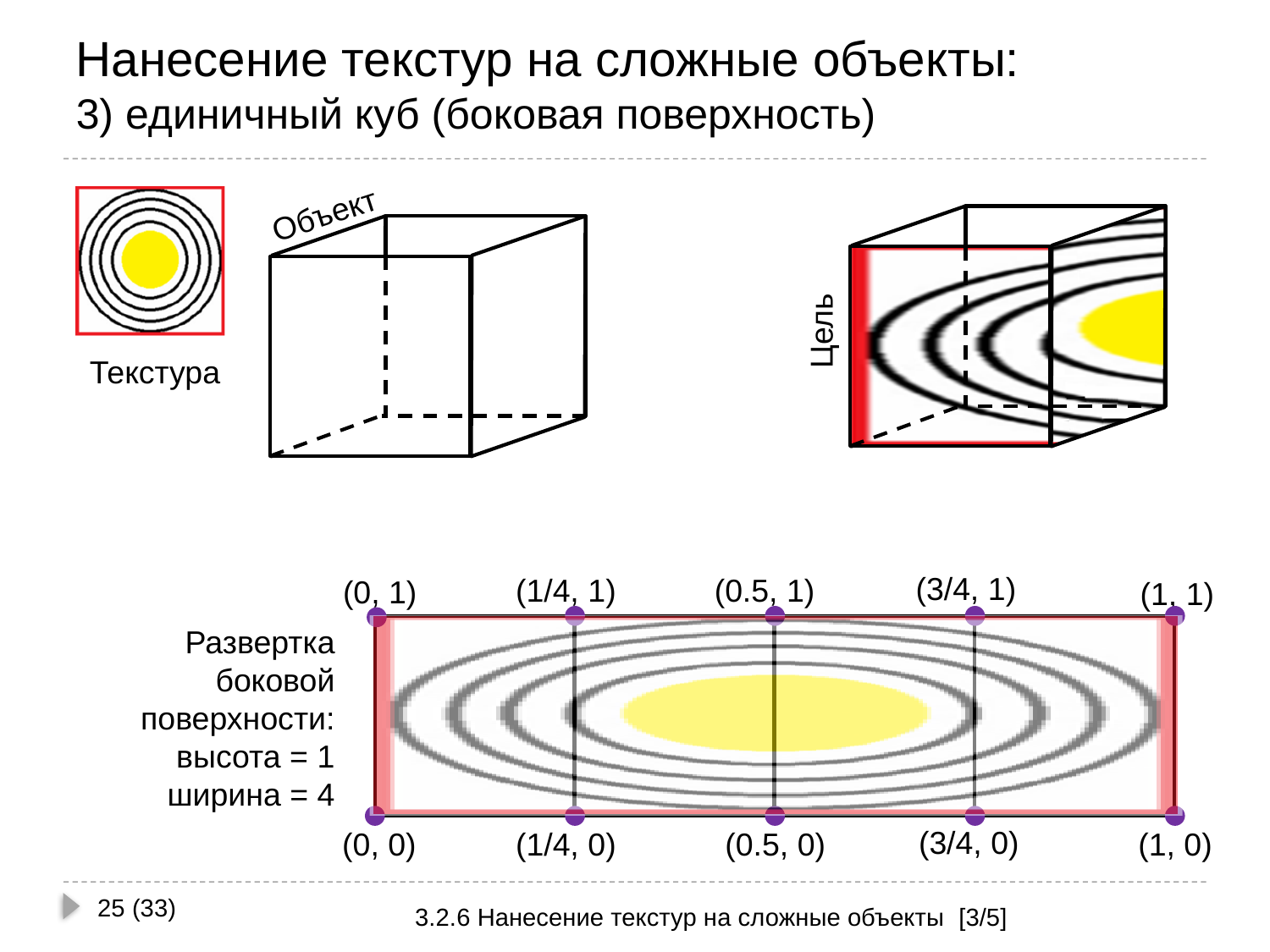

# Нанесение текстур на сложные объекты: 3) единичный куб (боковая поверхность)

Объект

Цель
Текстура
(3/4, 1)
(1/4, 1)
(0.5, 1)
(0, 1)
(1, 1)

Развертка боковой поверхности:
высота = 1
 ширина = 4

(3/4, 0)
(0, 0)
(1/4, 0)
(0.5, 0)
(1, 0)
25 (33)
3.2.6 Нанесение текстур на сложные объекты  [3/5]